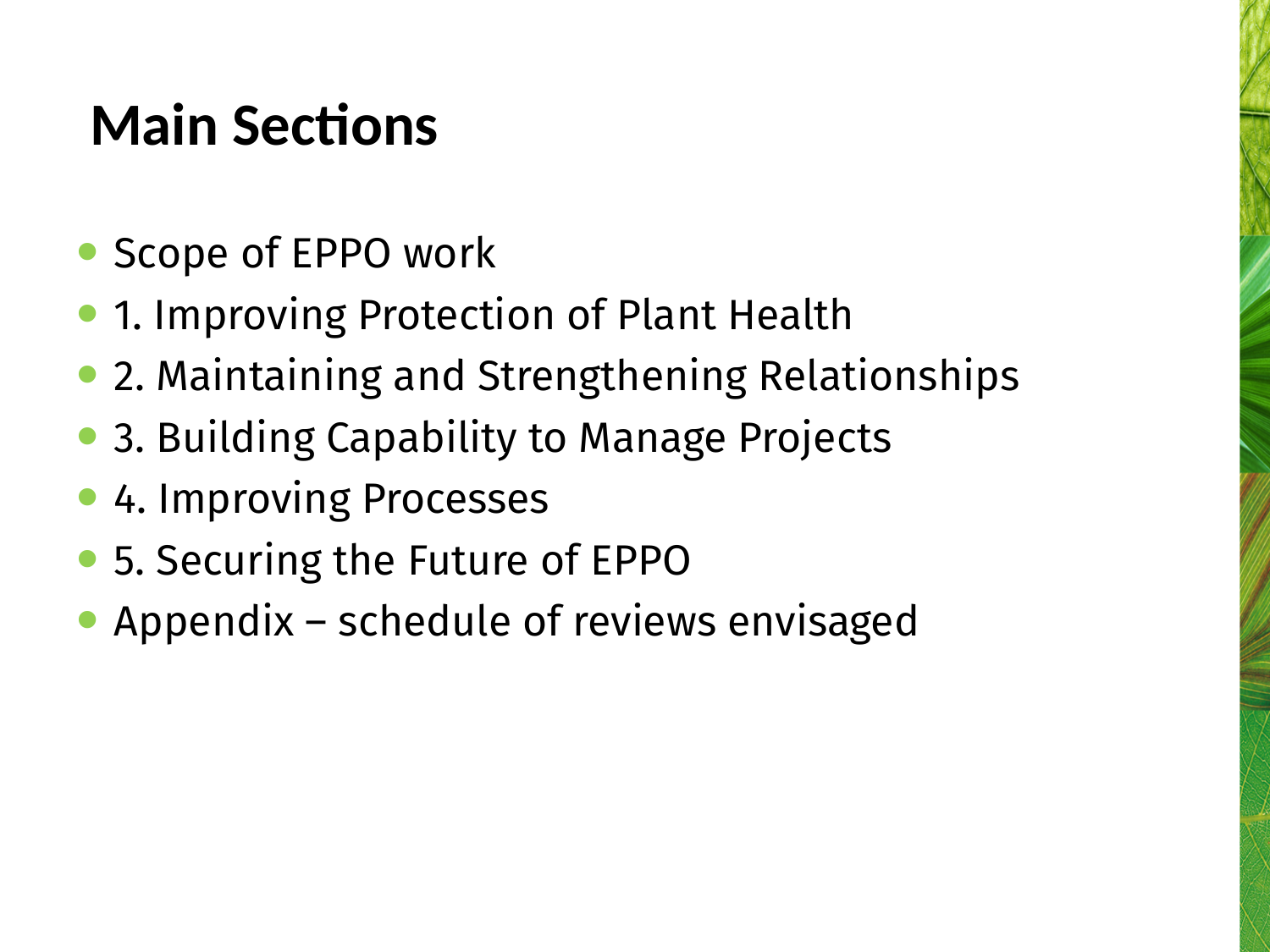

# Main Sections
Scope of EPPO work
1. Improving Protection of Plant Health
2. Maintaining and Strengthening Relationships
3. Building Capability to Manage Projects
4. Improving Processes
5. Securing the Future of EPPO
Appendix – schedule of reviews envisaged